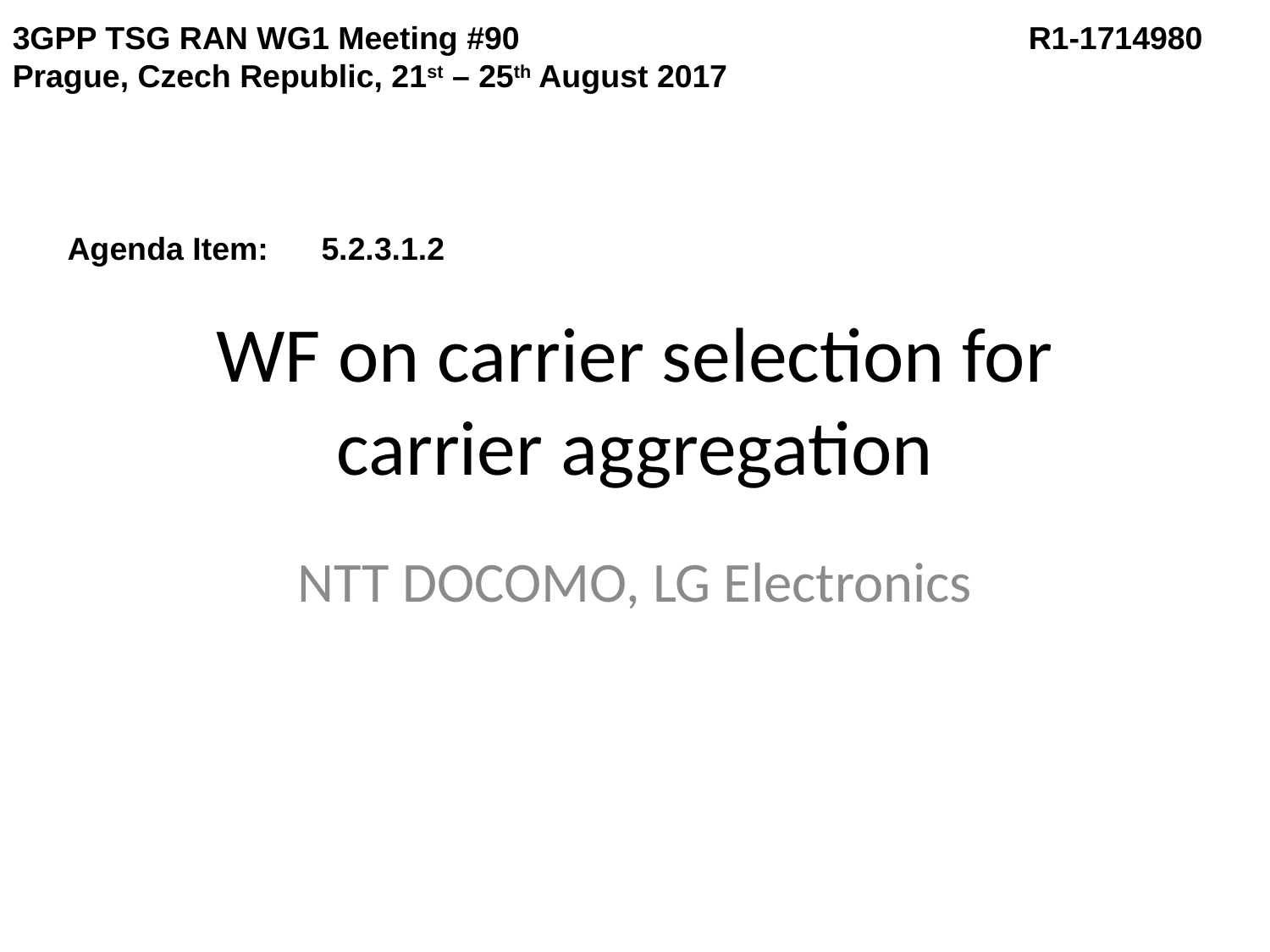

3GPP TSG RAN WG1 Meeting #90					R1-1714980
Prague, Czech Republic, 21st – 25th August 2017
Agenda Item:	5.2.3.1.2
# WF on carrier selection for carrier aggregation
NTT DOCOMO, LG Electronics